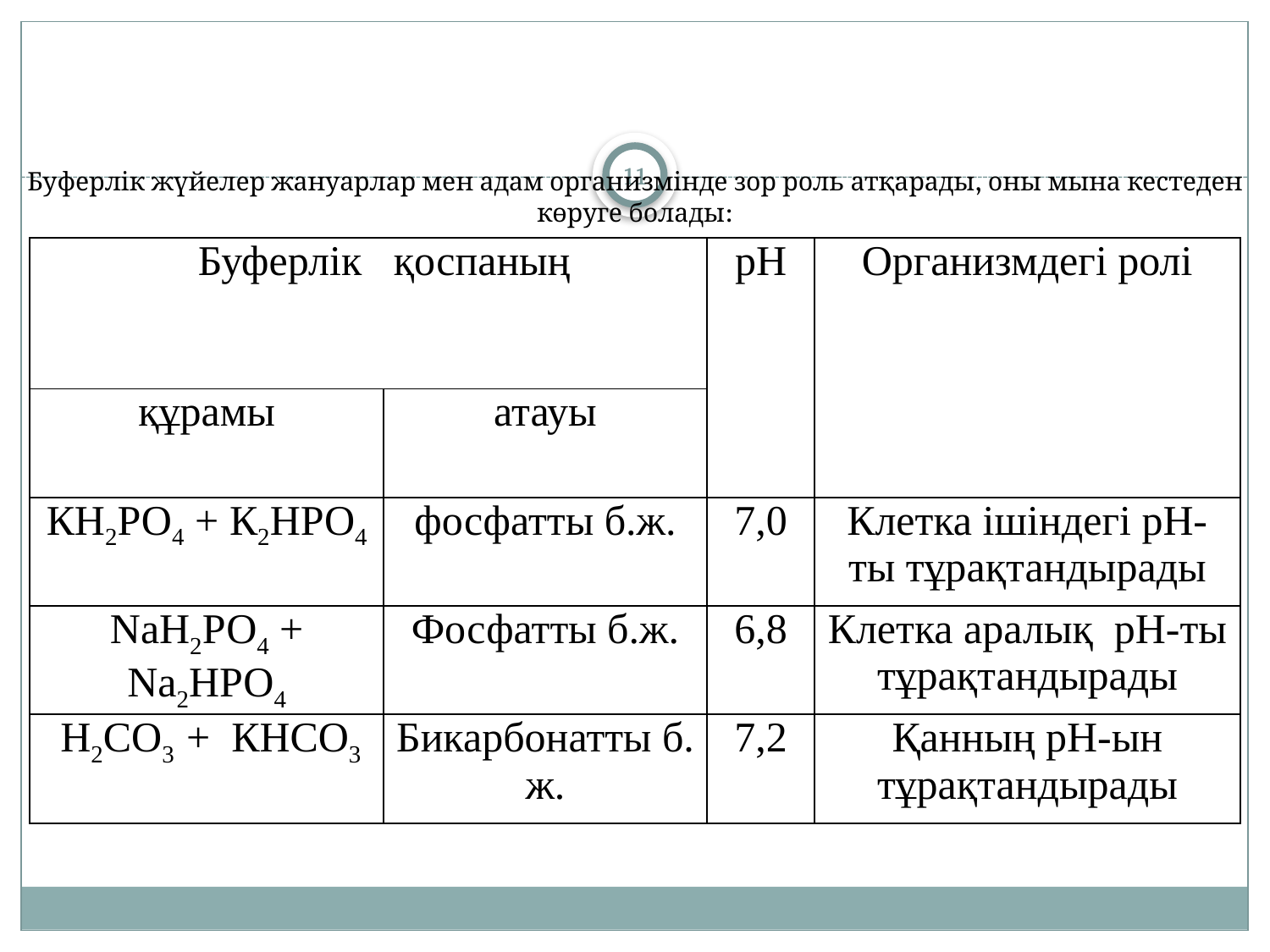

11
# Буферлік жүйелер жануарлар мен адам организмінде зор роль атқарады, оны мына кестеден көруге болады:
| Буферлік қоспаның |  | рН | Организмдегі ролі |
| --- | --- | --- | --- |
| құрамы | атауы |  |  |
| КН2РО4 + К2НРО4 | фосфатты б.ж. | 7,0 | Клетка ішіндегі рН-ты тұрақтандырады |
| NаН2РО4 + Nа2НРО4 | Фосфатты б.ж. | 6,8 | Клетка аралық рН-ты тұрақтандырады |
| Н2СО3 + КНСО3 | Бикарбонатты б. ж. | 7,2 | Қанның рН-ын тұрақтандырады |